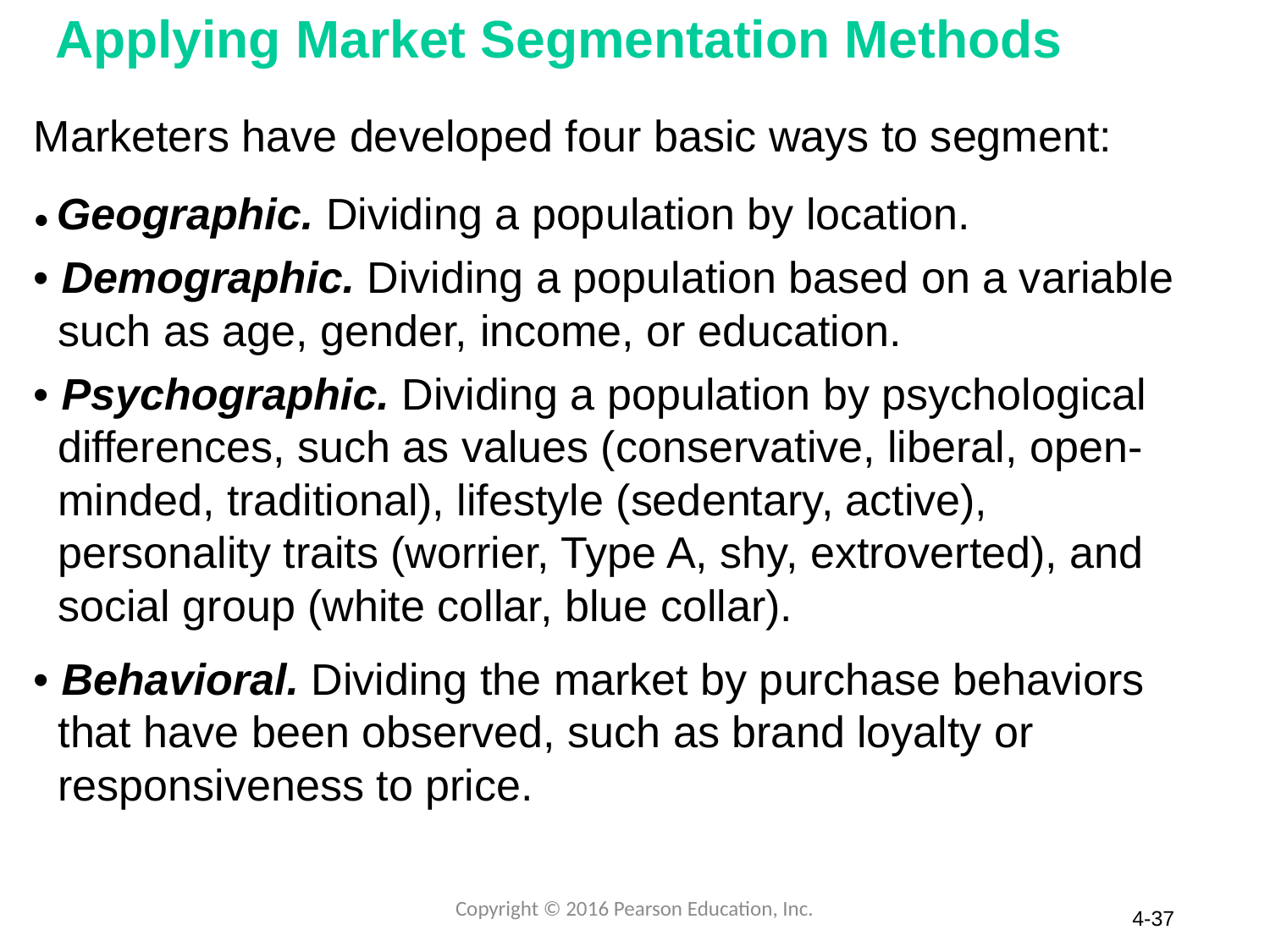

# Applying Market Segmentation Methods
Marketers have developed four basic ways to segment:
• Geographic. Dividing a population by location.

• Demographic. Dividing a population based on a variable
  such as age, gender, income, or education.

• Psychographic. Dividing a population by psychological
  differences, such as values (conservative, liberal, open-
  minded, traditional), lifestyle (sedentary, active),
  personality traits (worrier, Type A, shy, extroverted), and
  social group (white collar, blue collar).

• Behavioral. Dividing the market by purchase behaviors
  that have been observed, such as brand loyalty or
  responsiveness to price.

Copyright © 2016 Pearson Education, Inc.